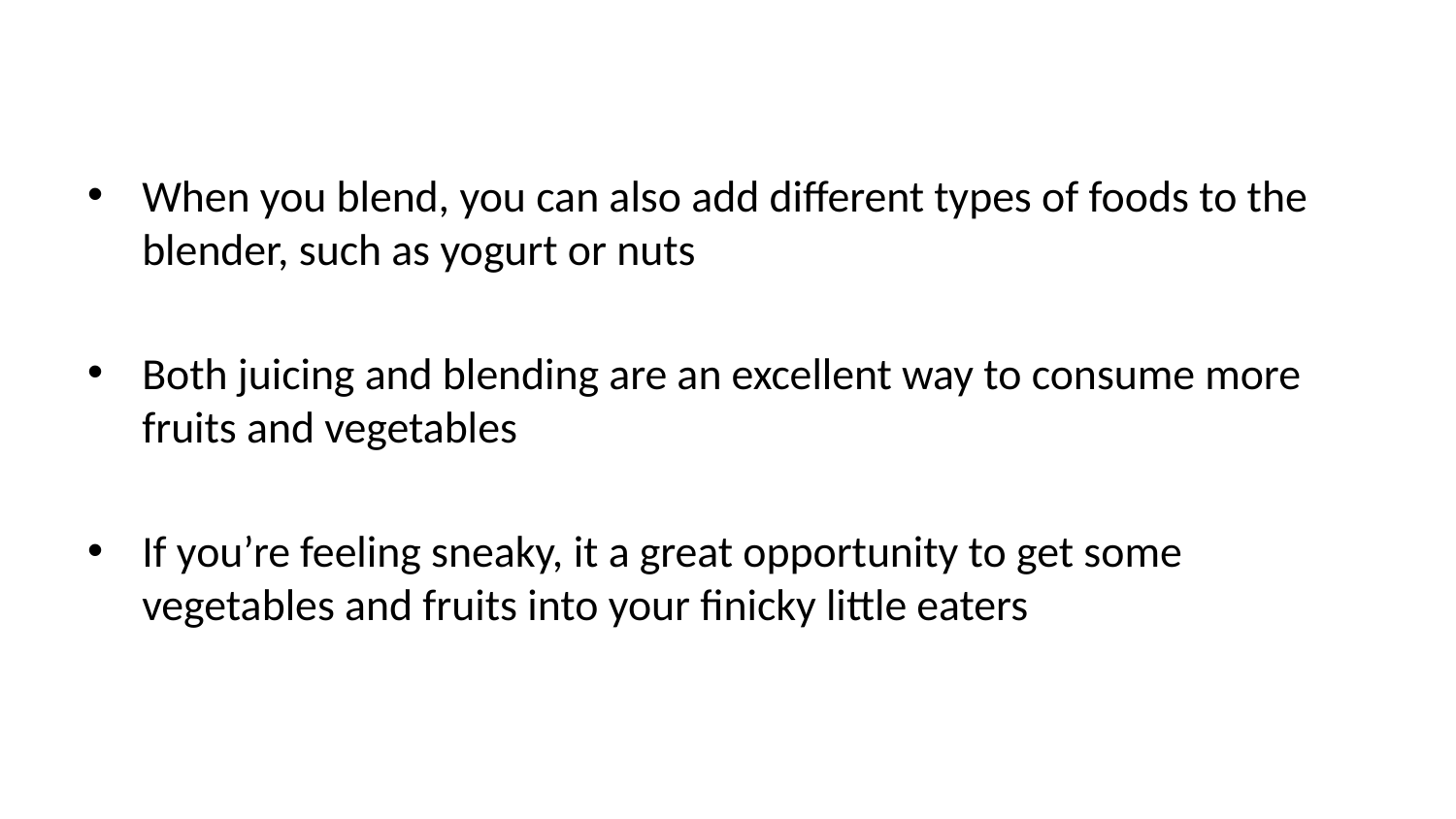

When you blend, you can also add different types of foods to the blender, such as yogurt or nuts

Both juicing and blending are an excellent way to consume more fruits and vegetables

If you’re feeling sneaky, it a great opportunity to get some vegetables and fruits into your finicky little eaters